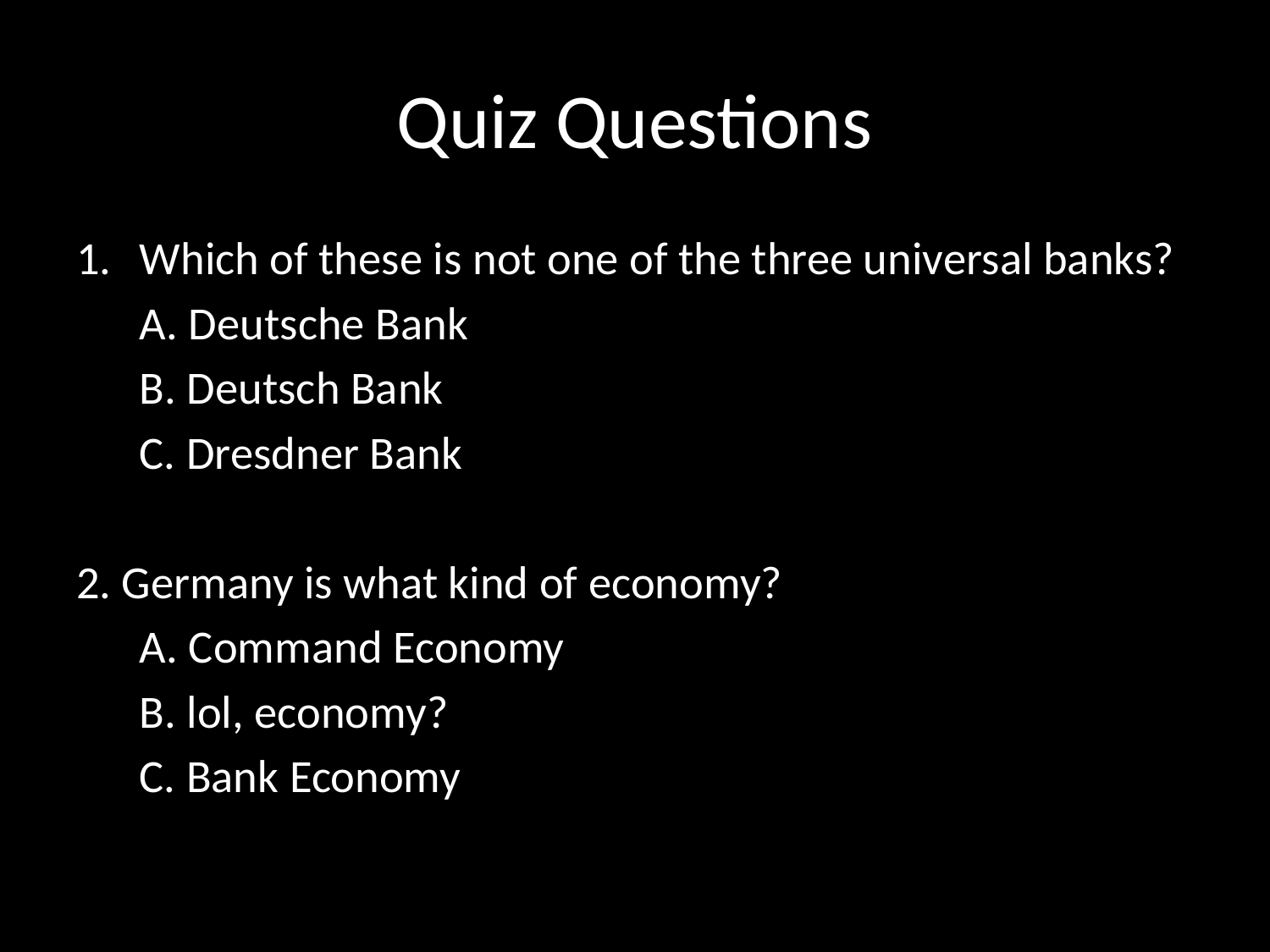

# Quiz Questions
Which of these is not one of the three universal banks?
	A. Deutsche Bank
	B. Deutsch Bank
	C. Dresdner Bank

2. Germany is what kind of economy?
	A. Command Economy
	B. lol, economy?
	C. Bank Economy